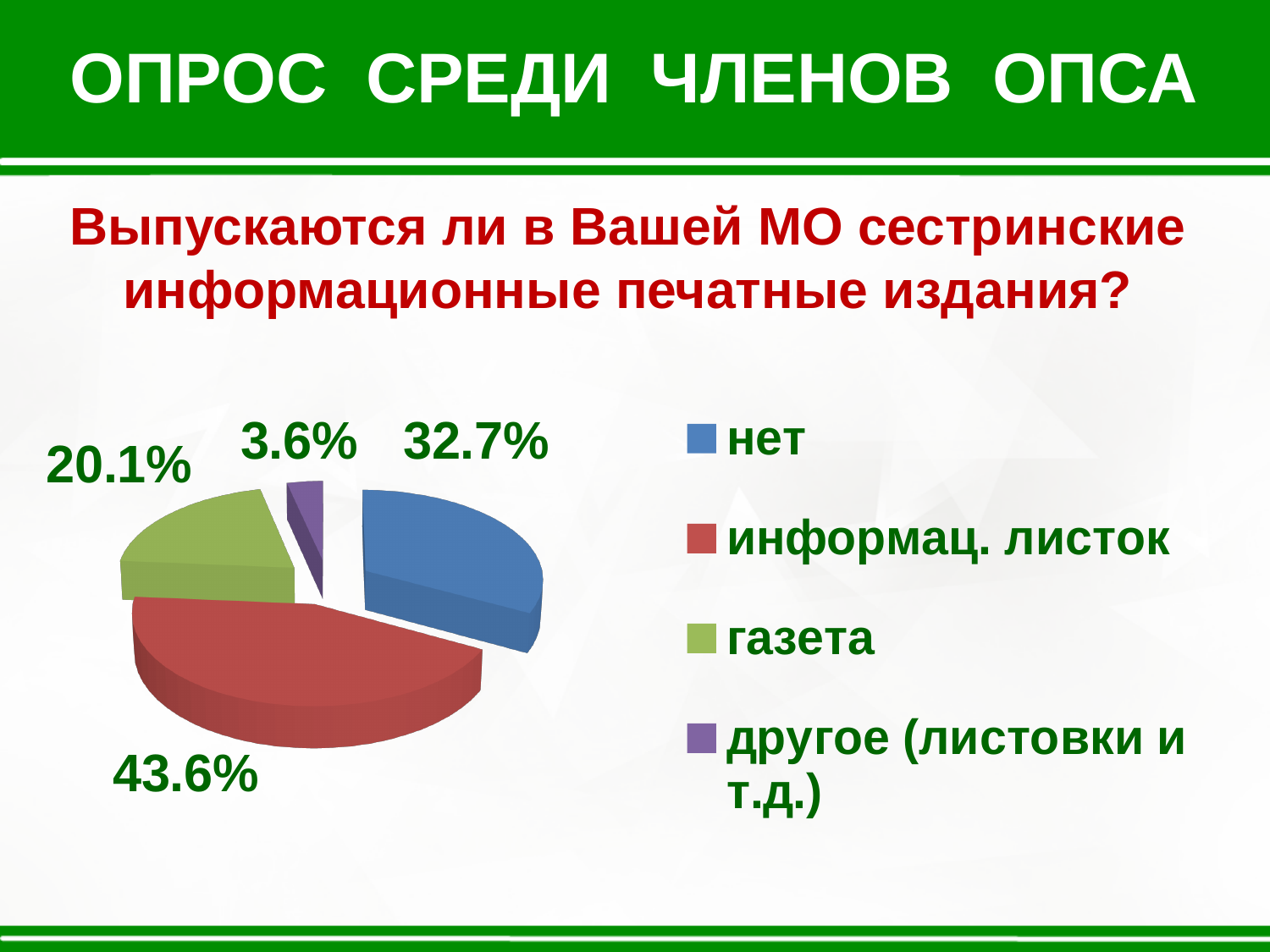

ОПРОС  СРЕДИ  ЧЛЕНОВ  ОПСА
Выпускаются ли в Вашей МО сестринские информационные печатные издания?

[unsupported chart]